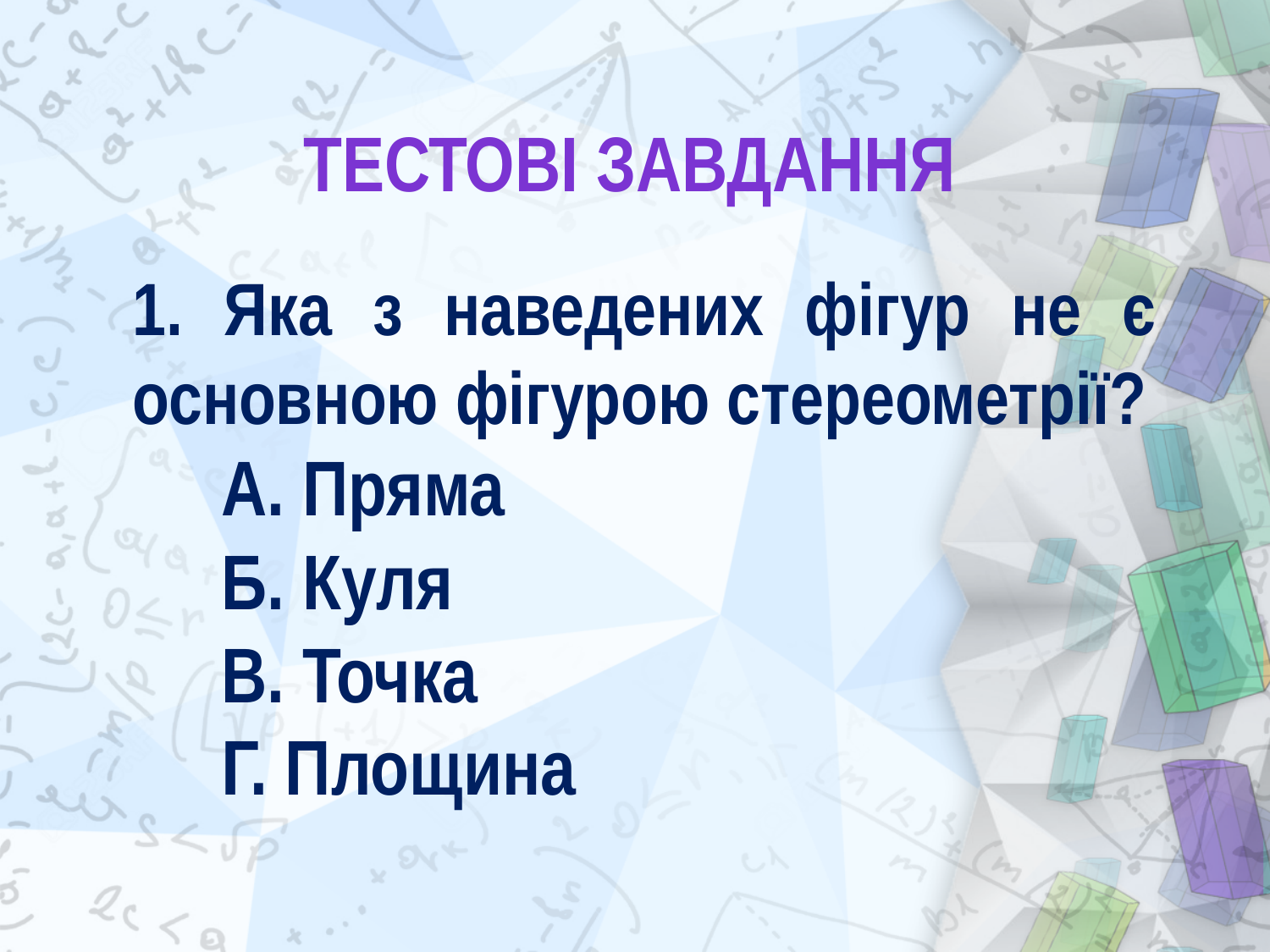

# Тестові завдання
1. Яка з наведених фігур не є основною фігурою стереометрії?
     А. Пряма
     Б. Куля
     В. Точка
     Г. Площина